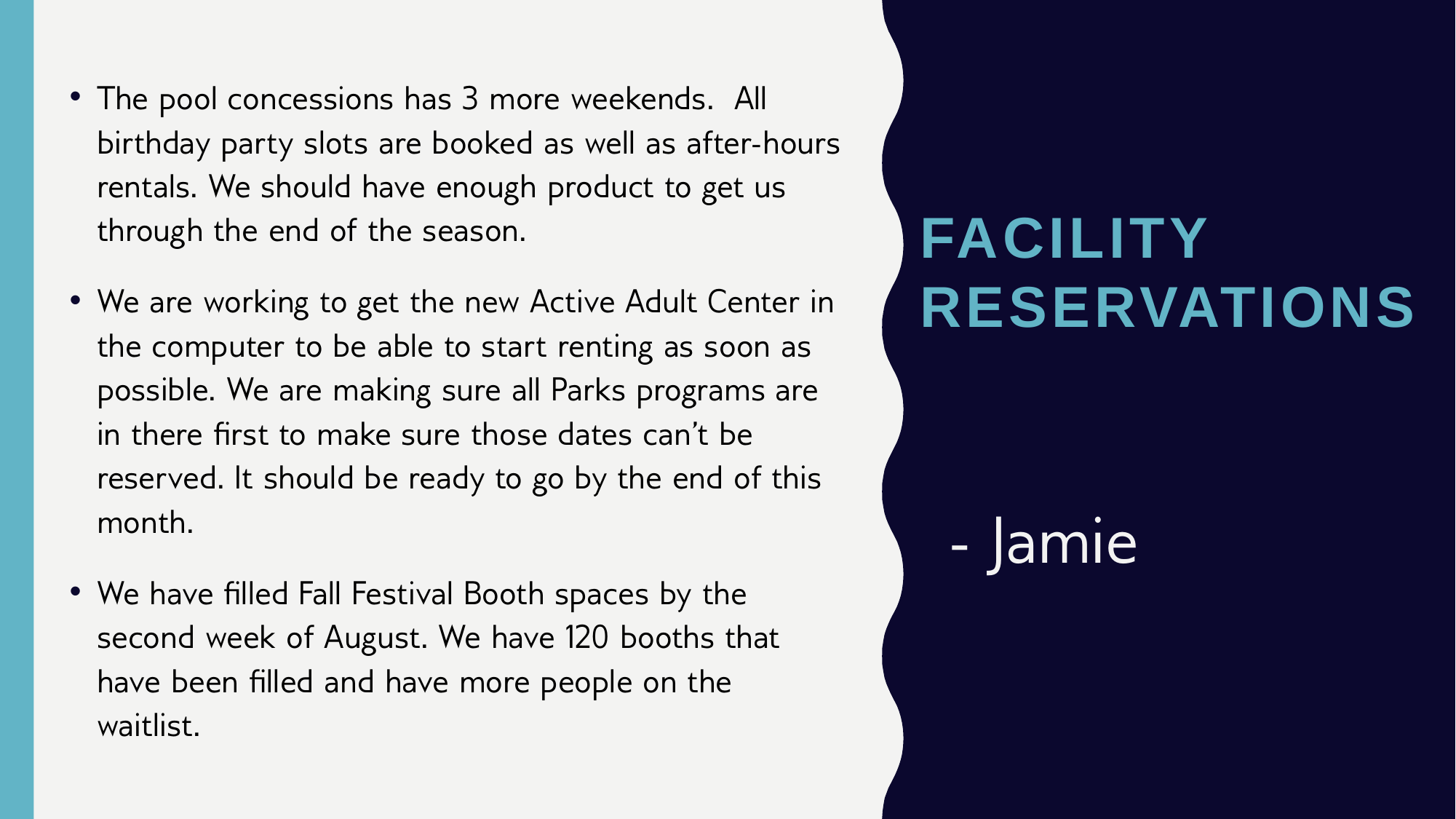

# Facility Reservations
The pool concessions has 3 more weekends.  All birthday party slots are booked as well as after-hours rentals. We should have enough product to get us through the end of the season.
We are working to get the new Active Adult Center in the computer to be able to start renting as soon as possible. We are making sure all Parks programs are in there first to make sure those dates can’t be reserved. It should be ready to go by the end of this month.
We have filled Fall Festival Booth spaces by the second week of August. We have 120 booths that have been filled and have more people on the waitlist.
- Jamie